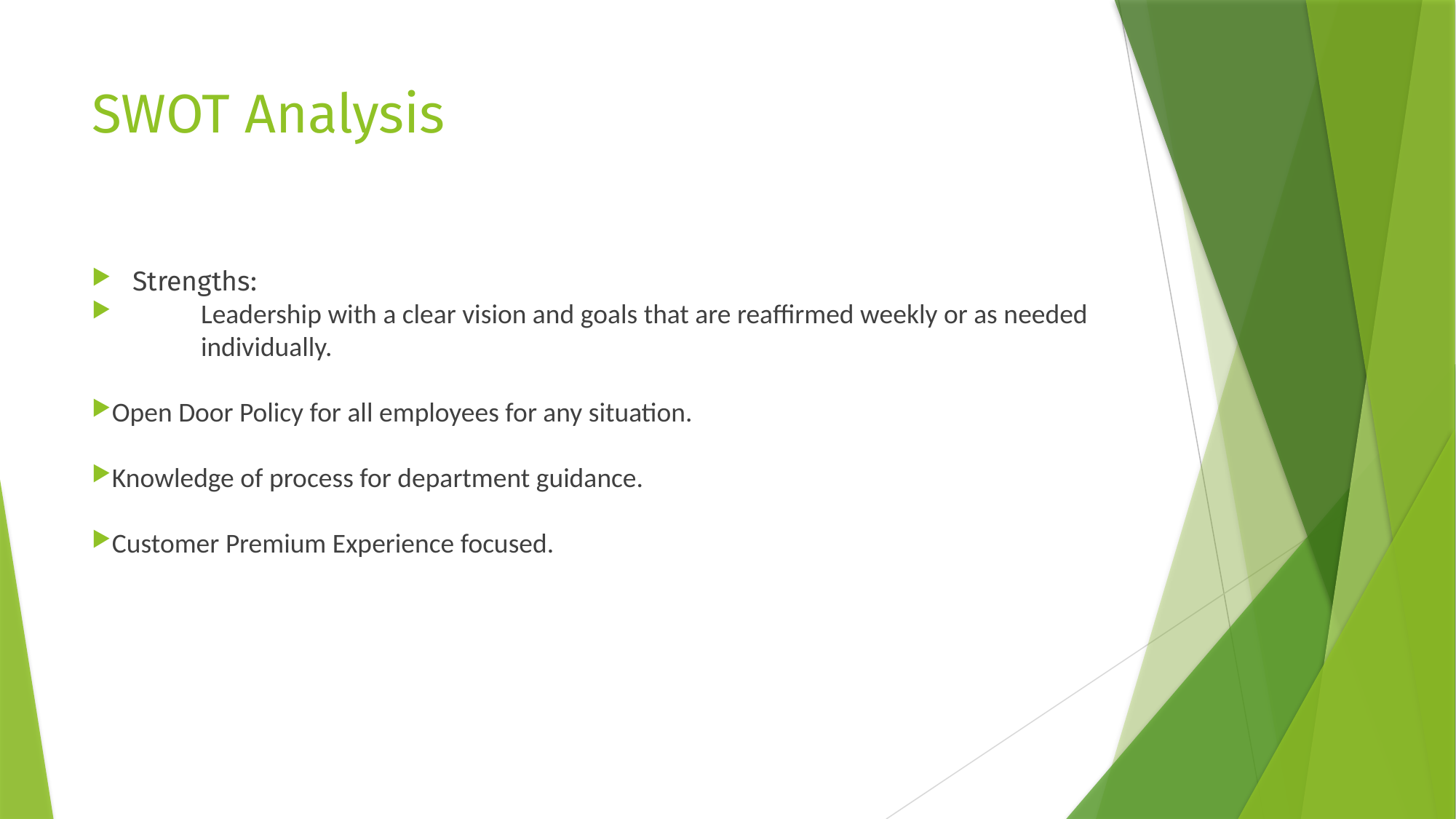

# SWOT Analysis
Strengths:
	Leadership with a clear vision and goals that are reaffirmed weekly or as needed 	individually.

Open Door Policy for all employees for any situation.

Knowledge of process for department guidance.

Customer Premium Experience focused.